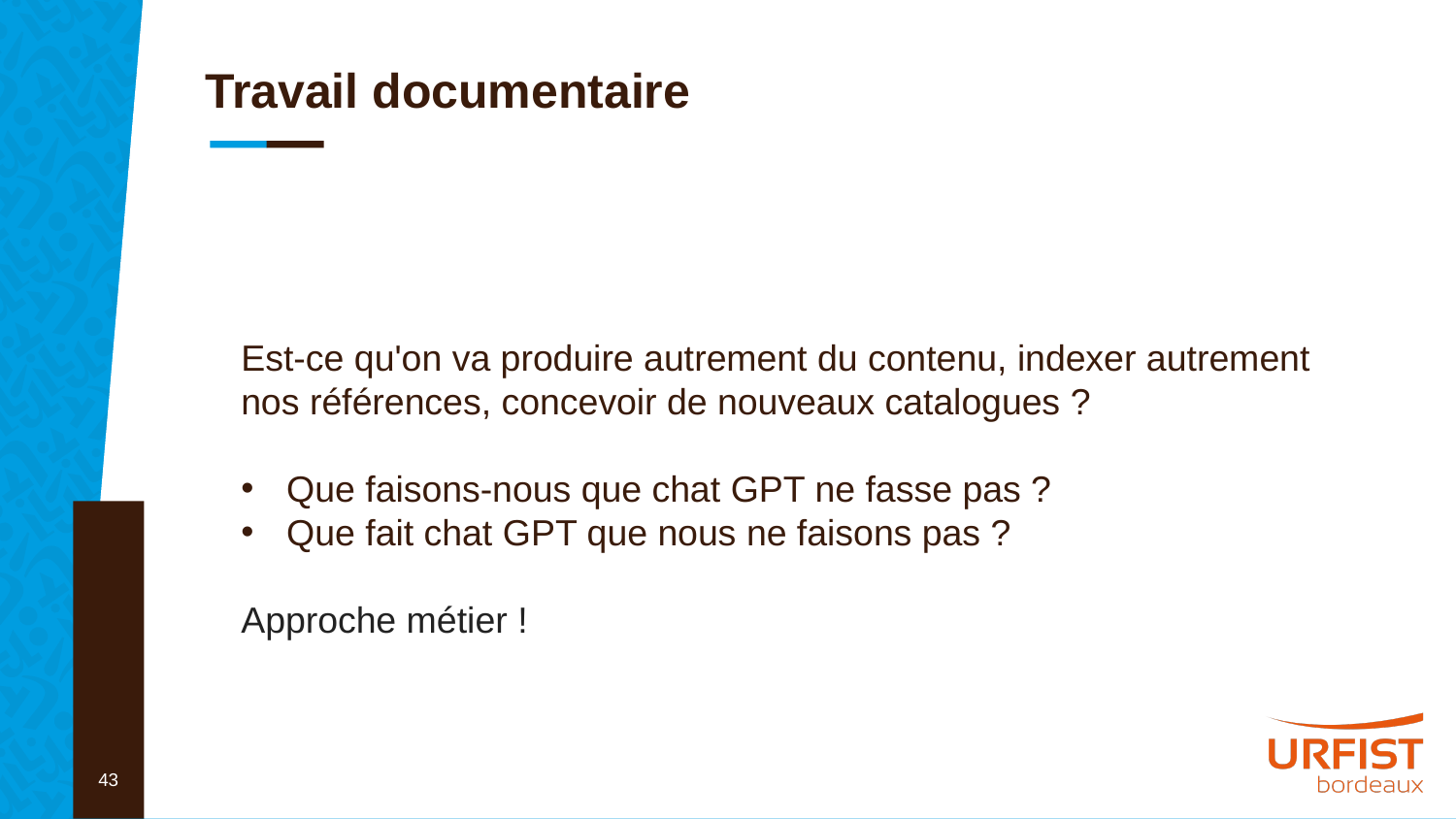

# Travail documentaire

Est-ce qu'on va produire autrement du contenu, indexer autrement nos références, concevoir de nouveaux catalogues ?

Que faisons-nous que chat GPT ne fasse pas ?
Que fait chat GPT que nous ne faisons pas ?

Approche métier !
43